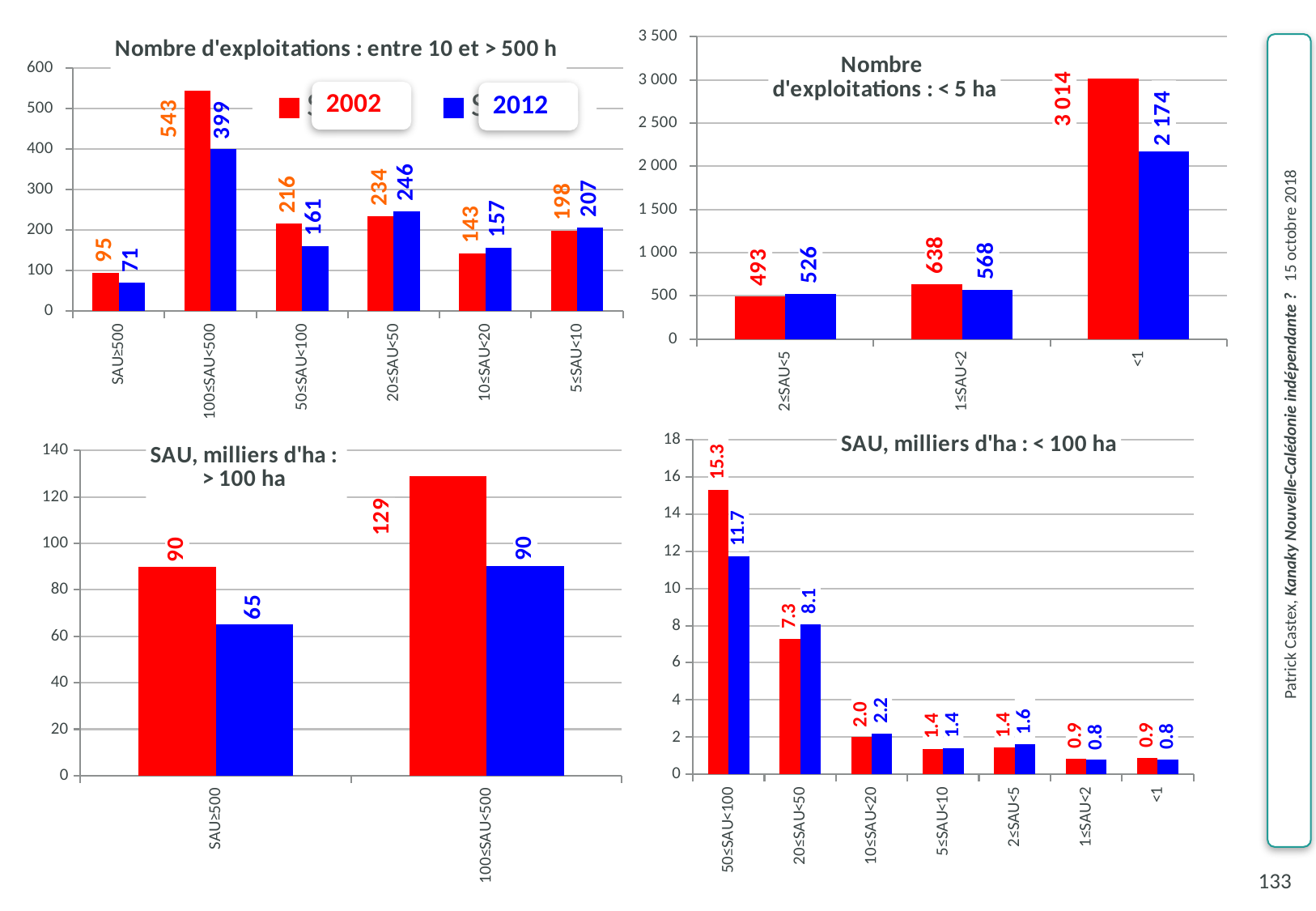

### Chart: Nombre d'exploitations : entre 10 et > 500 h

| Category |  |  |
|---|---|---|
| SAU≥500 | 95.0 | 71.0 |
| 100≤SAU<500 | 543.0 | 399.0 |
| 50≤SAU<100 | 216.0 | 161.0 |
| 20≤SAU<50 | 234.0 | 246.0 |
| 10≤SAU<20 | 143.0 | 157.0 |
| 5≤SAU<10 | 198.0 | 207.0 |

### Chart: Nombre
d'exploitations : < 5 ha

| Category |  |  |
|---|---|---|
| 2≤SAU<5 | 493.0 | 526.0 |
| 1≤SAU<2 | 638.0 | 568.0 |
| <1 | 3014.0 | 2174.0 |

### Chart: SAU, milliers d'ha : < 100 ha

| Category |  |  |
|---|---|---|
| 50≤SAU<100 | 15.3044 | 11.7306 |
| 20≤SAU<50 | 7.27902 | 8.0846 |
| 10≤SAU<20 | 1.99632 | 2.2108 |
| 5≤SAU<10 | 1.37113 | 1.4211 |
| 2≤SAU<5 | 1.43955 | 1.6133 |
| 1≤SAU<2 | 0.85694 | 0.7813 |
| <1 | 0.89149 | 0.8059 |

### Chart: SAU, milliers d'ha :
> 100 ha

| Category |  |  |
|---|---|---|
| SAU≥500 | 89.8037 | 65.0246 |
| 100≤SAU<500 | 128.935 | 90.354 |